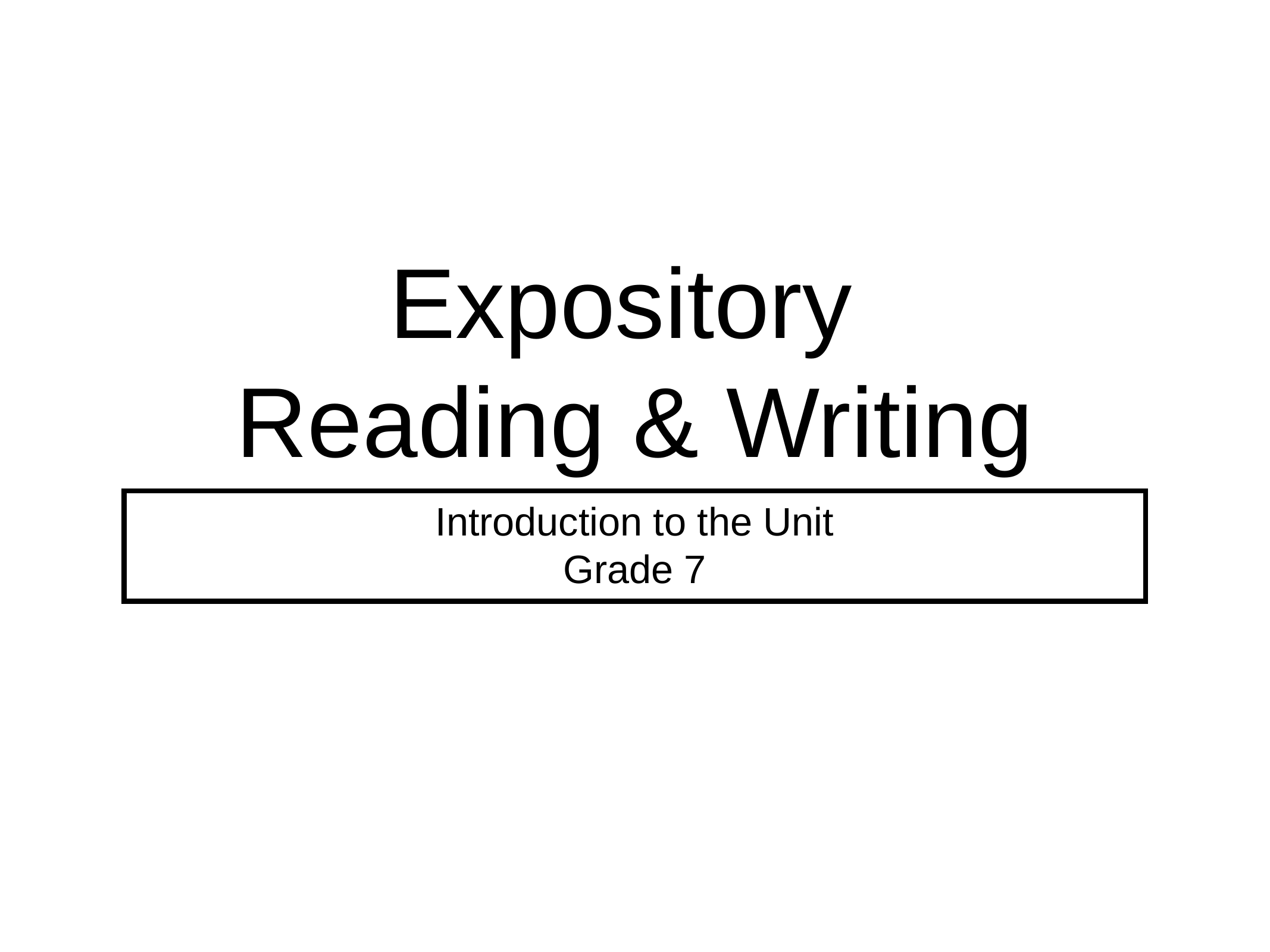

# Expository
Reading & Writing
Introduction to the Unit
Grade 7